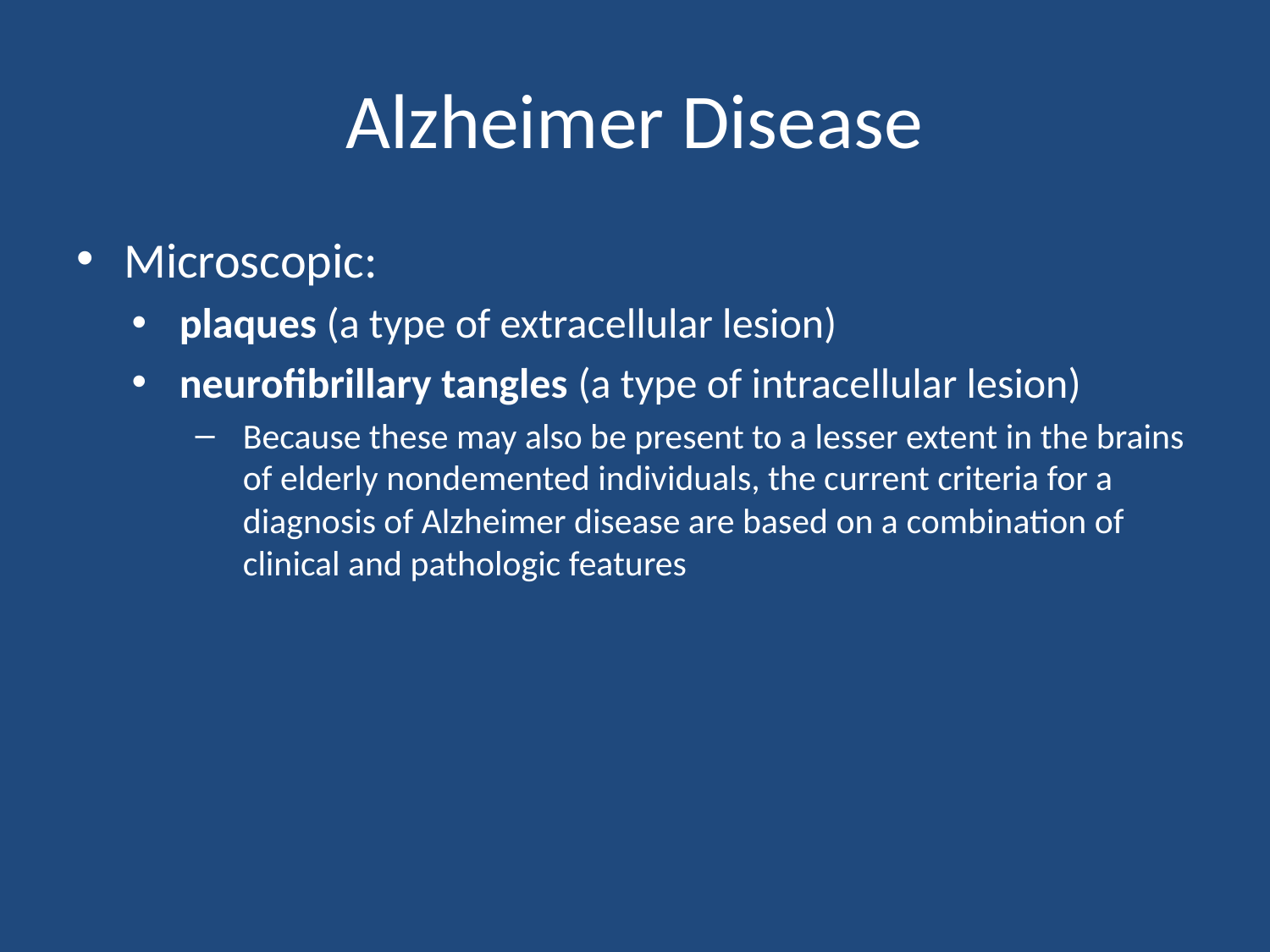

# Alzheimer Disease
Microscopic:
plaques (a type of extracellular lesion)
neurofibrillary tangles (a type of intracellular lesion)
Because these may also be present to a lesser extent in the brains of elderly nondemented individuals, the current criteria for a diagnosis of Alzheimer disease are based on a combination of clinical and pathologic features